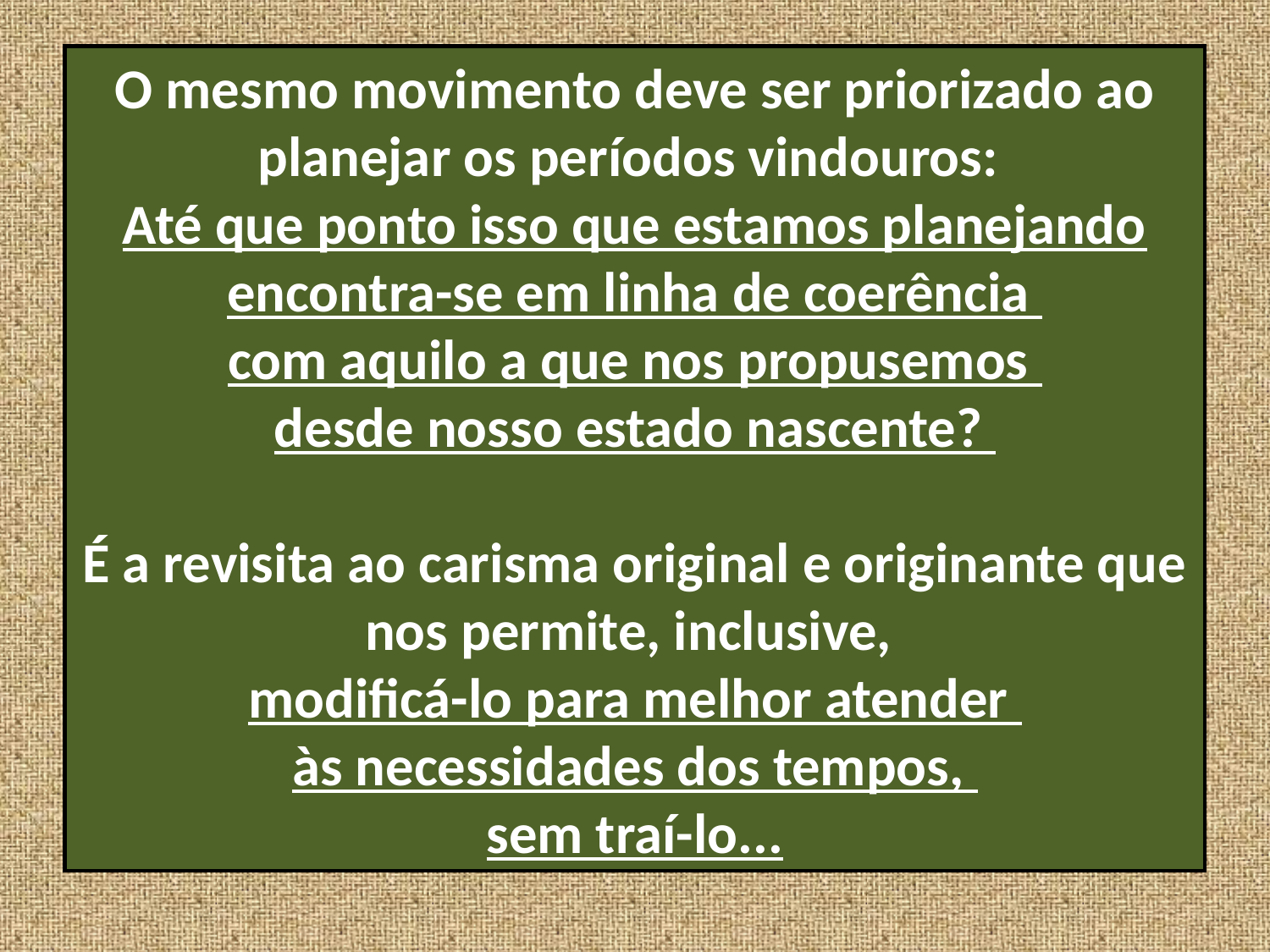

O mesmo movimento deve ser priorizado ao planejar os períodos vindouros:
Até que ponto isso que estamos planejando encontra-se em linha de coerência
com aquilo a que nos propusemos
desde nosso estado nascente?

É a revisita ao carisma original e originante que nos permite, inclusive,
modificá-lo para melhor atender
às necessidades dos tempos,
sem traí-lo...